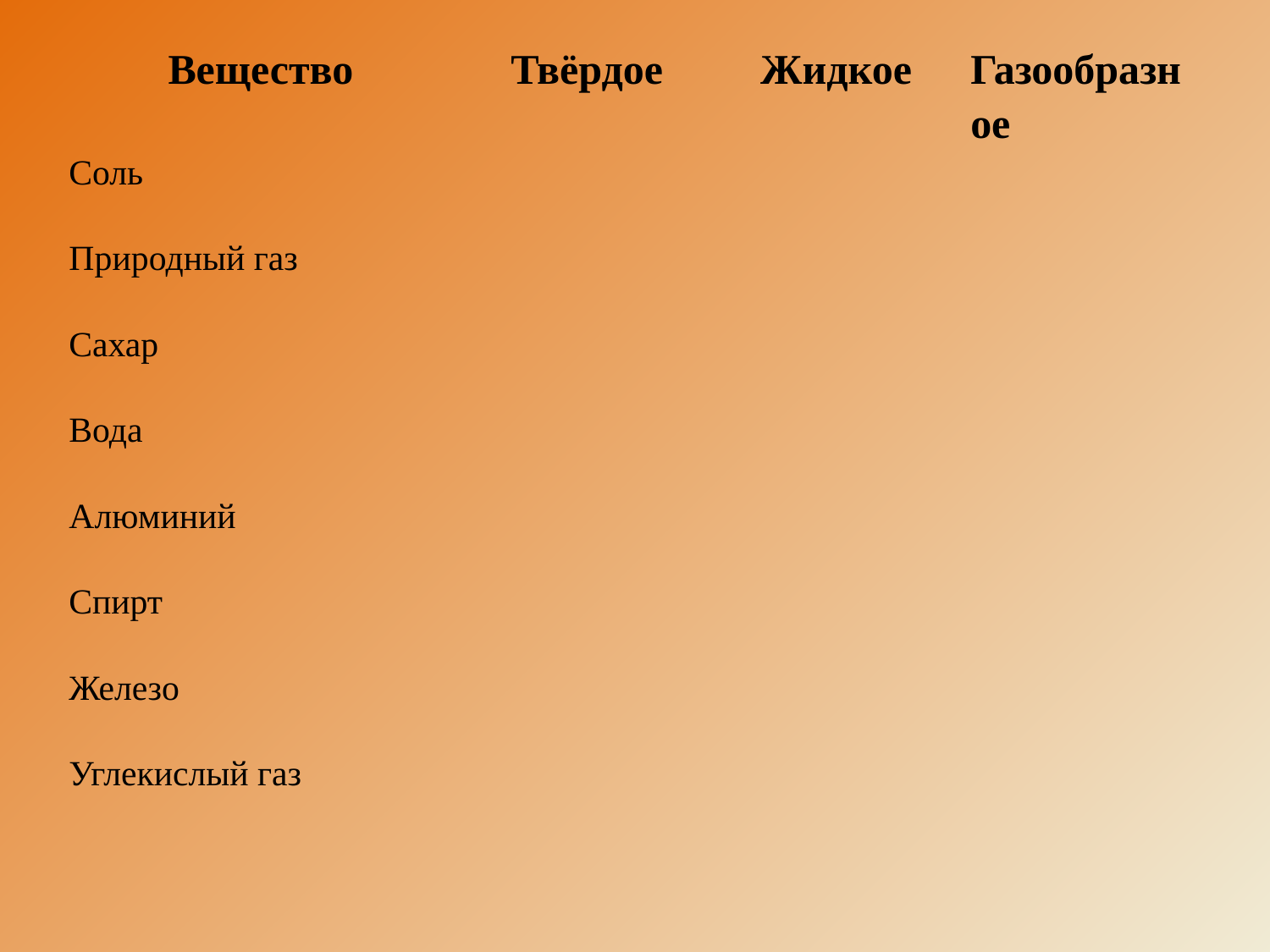

| Вещество | Твёрдое | Жидкое | Газообразное |
| --- | --- | --- | --- |
| Соль |  |  |  |
| Природный газ |  |  |  |
| Сахар |  |  |  |
| Вода |  |  |  |
| Алюминий |  |  |  |
| Спирт |  |  |  |
| Железо |  |  |  |
| Углекислый газ |  |  |  |